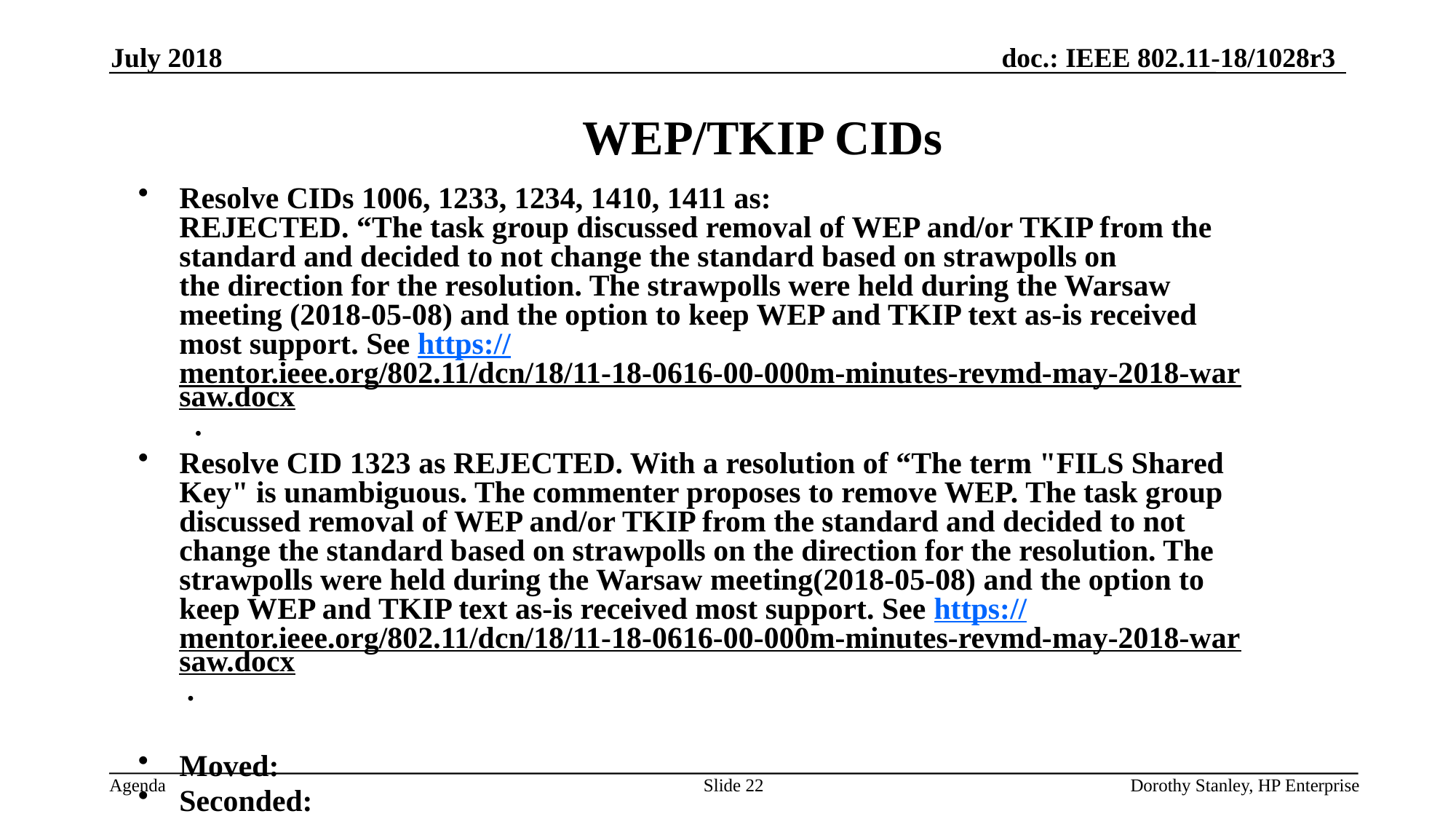

July 2018
WEP/TKIP CIDs
Resolve CIDs 1006, 1233, 1234, 1410, 1411 as:
REJECTED. “The task group discussed removal of WEP and/or TKIP from the standard and decided to not change the standard based on strawpolls on     
the direction for the resolution. The strawpolls were held during the Warsaw meeting (2018-05-08) and the option to keep WEP and TKIP text as-is received most support. See https://mentor.ieee.org/802.11/dcn/18/11-18-0616-00-000m-minutes-revmd-may-2018-warsaw.docx  .
Resolve CID 1323 as REJECTED. With a resolution of “The term "FILS Shared Key" is unambiguous. The commenter proposes to remove WEP. The task group  discussed removal of WEP and/or TKIP from the standard and decided to not change the standard based on strawpolls on the direction for the resolution. The strawpolls were held during the Warsaw meeting(2018-05-08) and the option to keep WEP and TKIP text as-is received most support. See https://mentor.ieee.org/802.11/dcn/18/11-18-0616-00-000m-minutes-revmd-may-2018-warsaw.docx .
Moved:
Seconded:
Result:

Slide 22
Dorothy Stanley, HP Enterprise